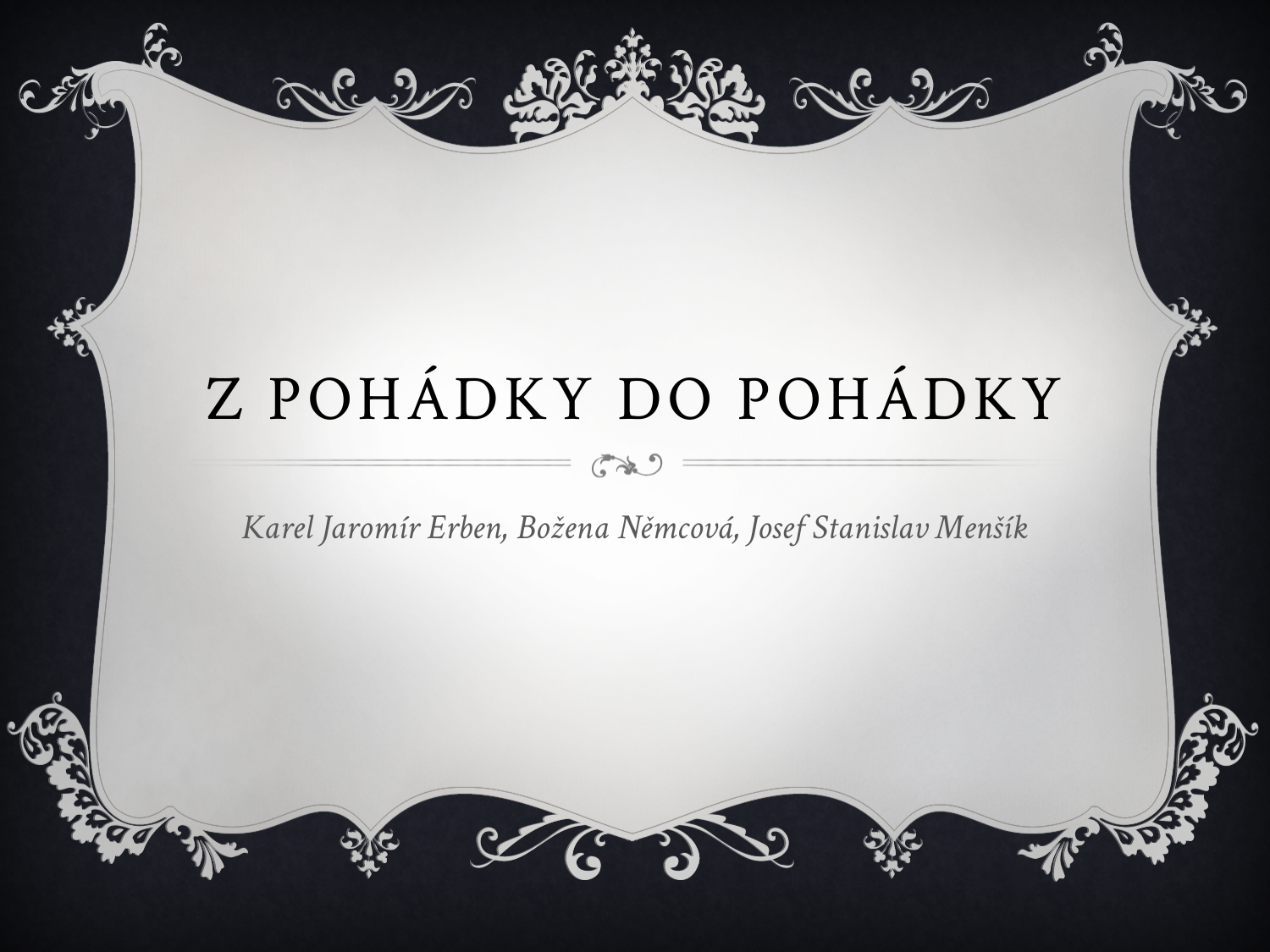

# Z pohádky do pohádky
Karel Jaromír Erben, Božena Němcová, Josef Stanislav Menšík